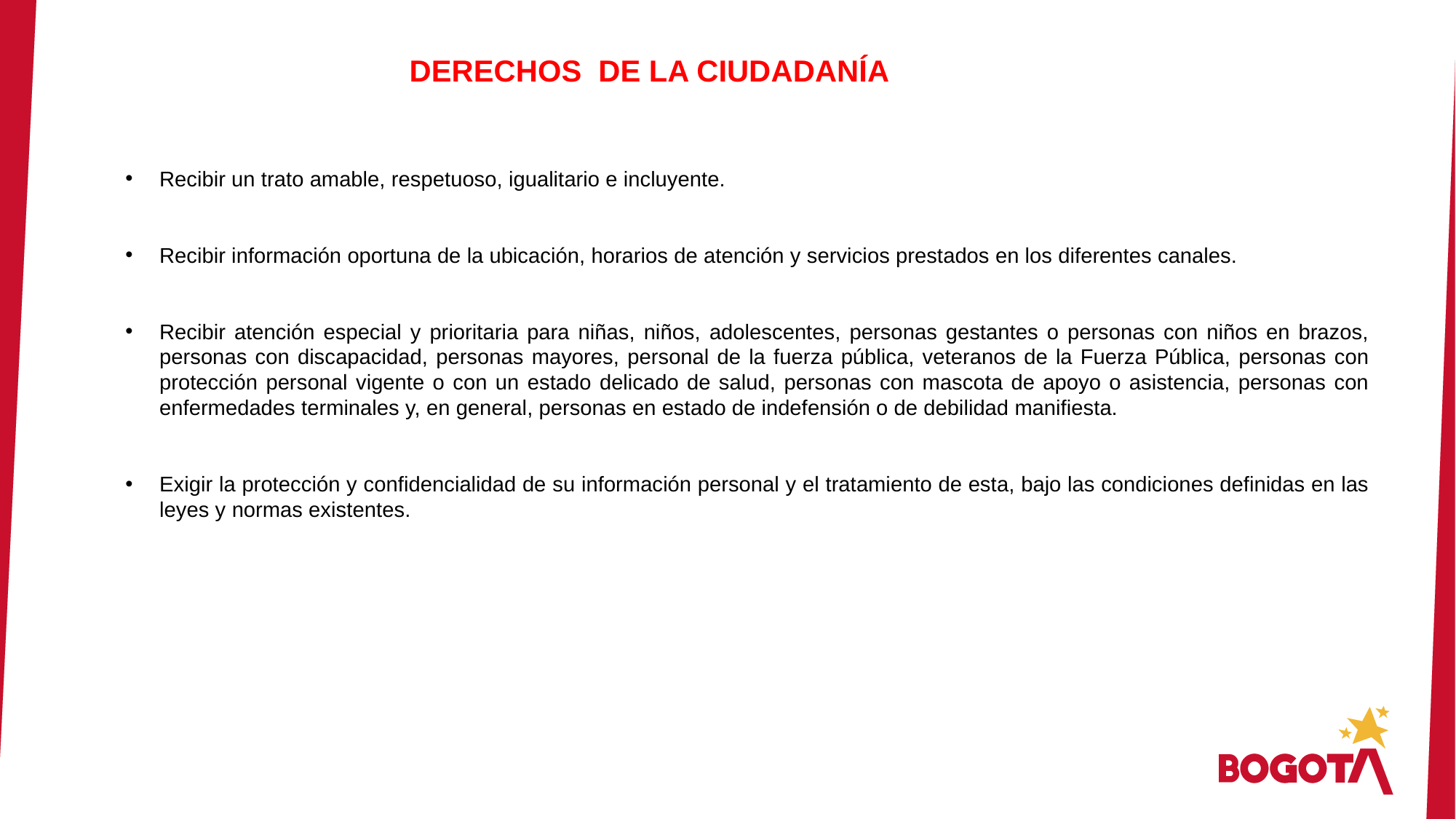

DERECHOS  DE LA CIUDADANÍA
Recibir un trato amable, respetuoso, igualitario e incluyente.

Recibir información oportuna de la ubicación, horarios de atención y servicios prestados en los diferentes canales.

Recibir atención especial y prioritaria para niñas, niños, adolescentes, personas gestantes o personas con niños en brazos, personas con discapacidad, personas mayores, personal de la fuerza pública, veteranos de la Fuerza Pública, personas con protección personal vigente o con un estado delicado de salud, personas con mascota de apoyo o asistencia, personas con enfermedades terminales y, en general, personas en estado de indefensión o de debilidad manifiesta.

Exigir la protección y confidencialidad de su información personal y el tratamiento de esta, bajo las condiciones definidas en las leyes y normas existentes.